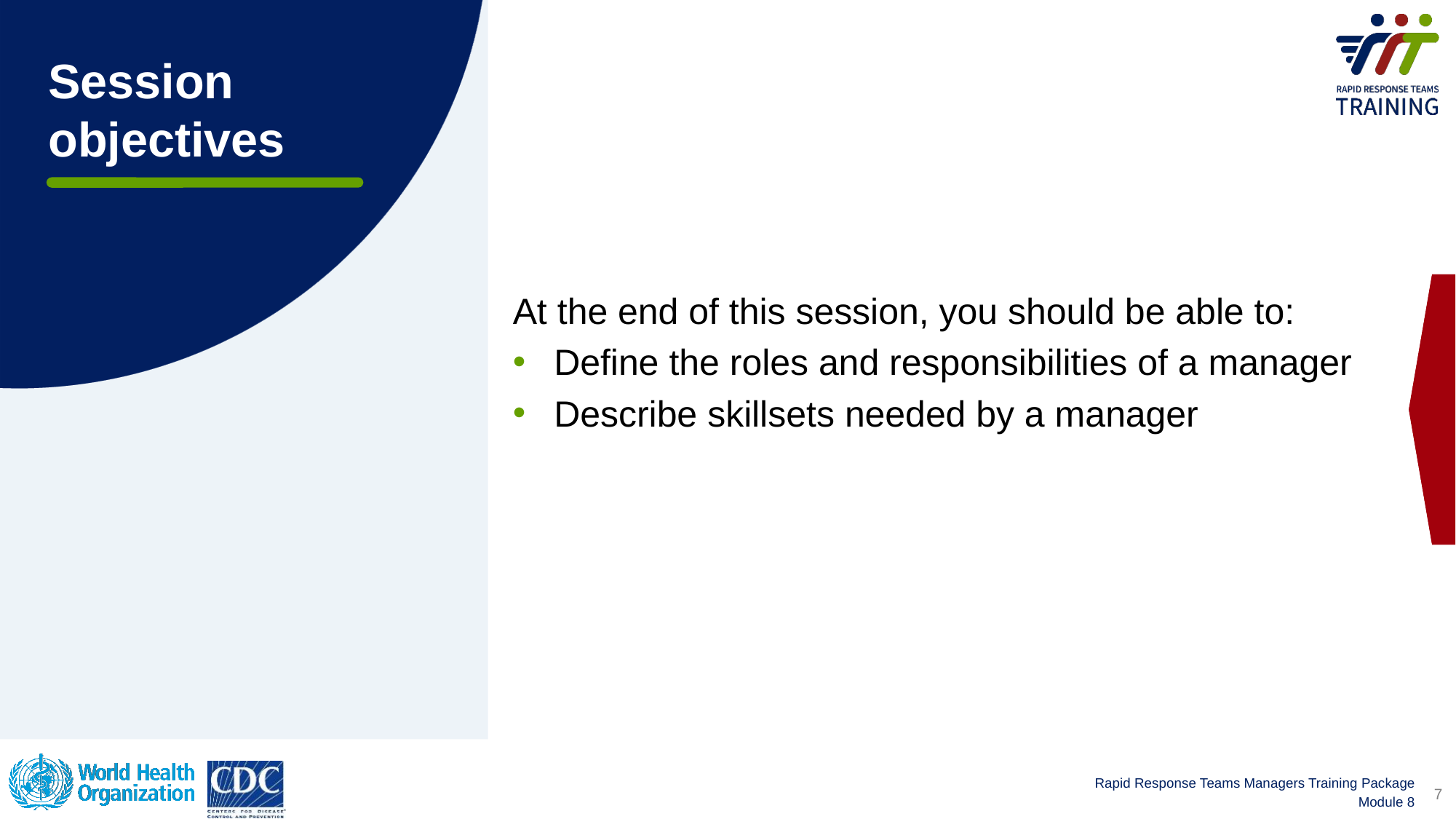

Session objectives

At the end of this session, you should be able to:
Define the roles and responsibilities of a manager
Describe skillsets needed by a manager
7